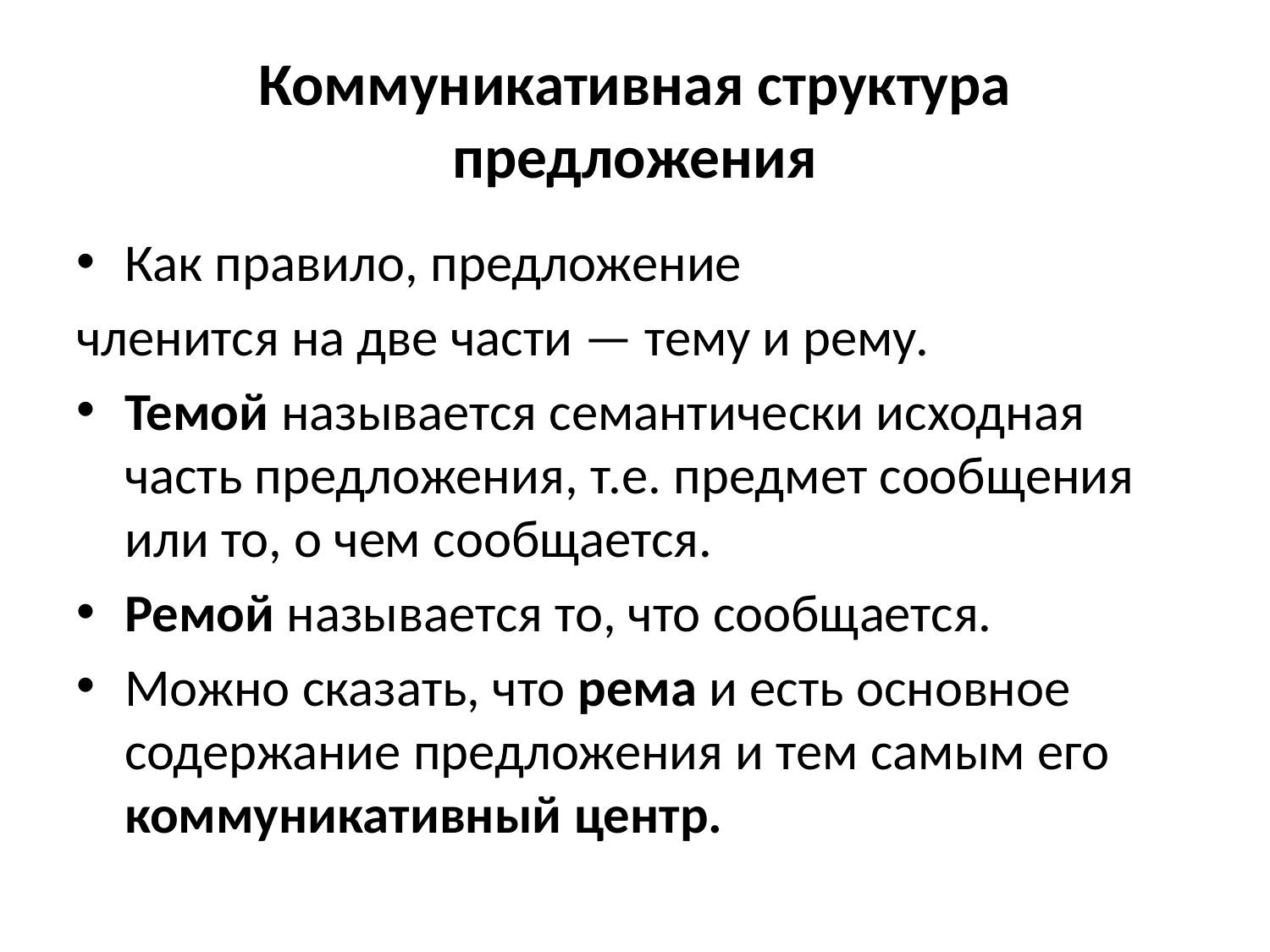

# Коммуникативная структура предложения
Как правило, предложение
членится на две части — тему и рему.
Темой называется семантически исходная часть предложения, т.е. предмет сообщения или то, о чем сообщается.
Ремой называется то, что сообщается.
Можно сказать, что рема и есть основное содержание предложения и тем самым его коммуникативный центр.